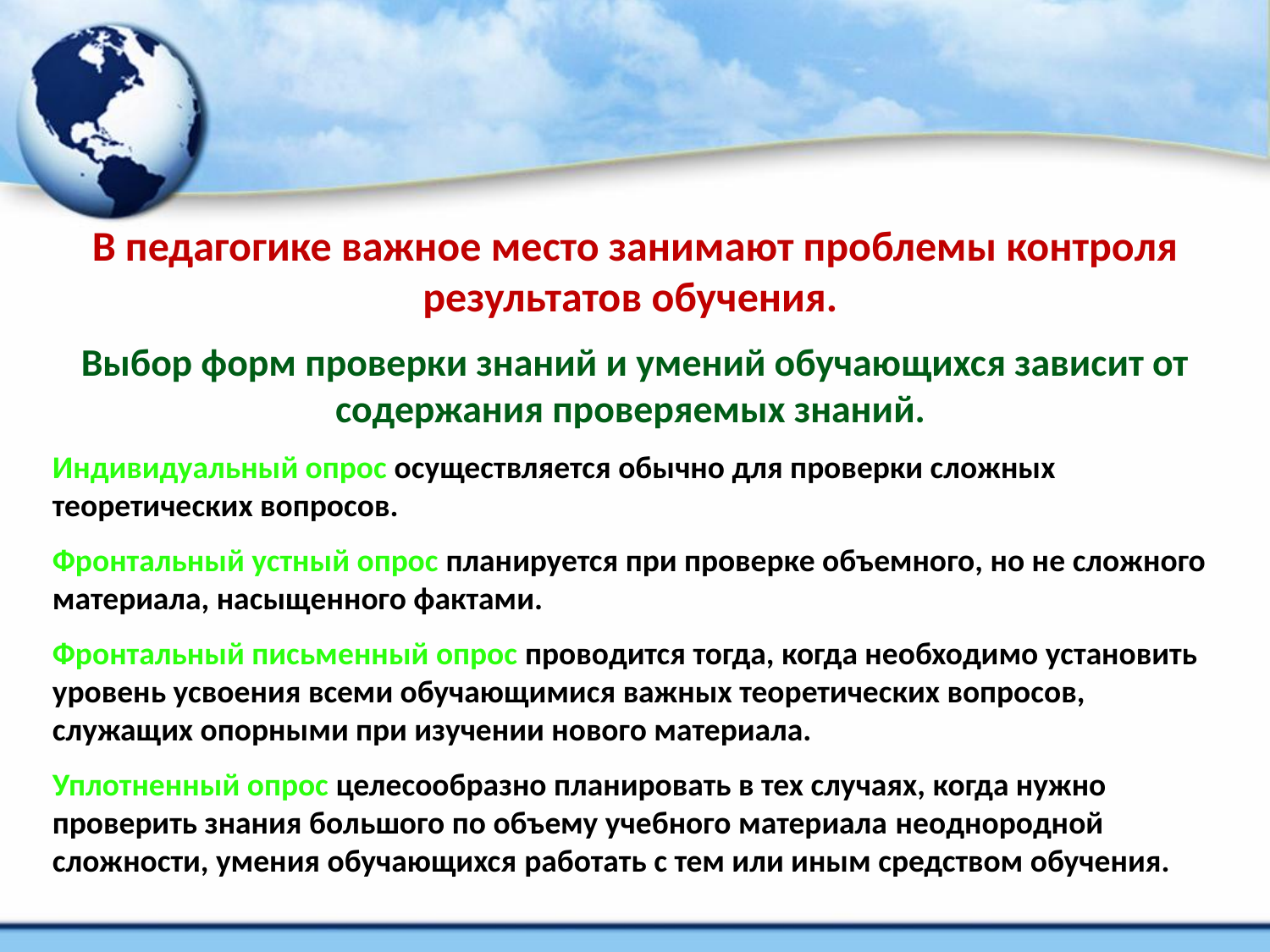

В педагогике важное место занимают проблемы контроля результатов обучения.

Выбор форм проверки знаний и умений обучающихся зависит от содержания проверяемых знаний.

Индивидуальный опрос осуществляется обычно для проверки сложных теоретических вопросов.

Фронтальный устный опрос планируется при проверке объемного, но не сложного материала, насыщенного фактами.

Фронтальный письменный опрос проводится тогда, когда необходимо установить уровень усвоения всеми обучающимися важных теоретических вопросов, служащих опорными при изучении нового материала.

Уплотненный опрос целесообразно планировать в тех случаях, когда нужно проверить знания большого по объему учебного материала неоднородной сложности, умения обучающихся работать с тем или иным средством обучения.